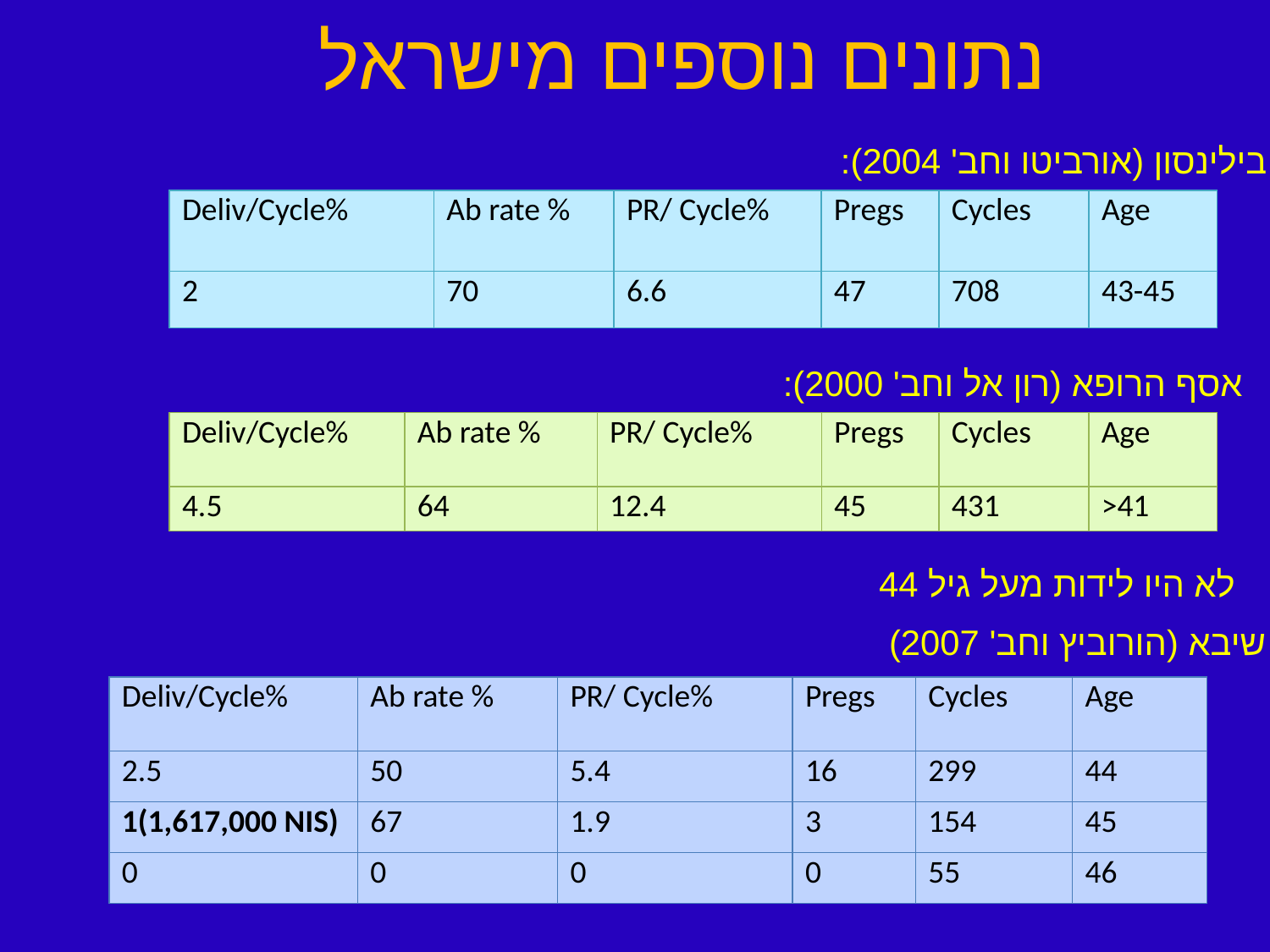

נתונים נוספים מישראל
בילינסון (אורביטו וחב' 2004):
| Deliv/Cycle% | Ab rate % | PR/ Cycle% | Pregs | Cycles | Age |
| --- | --- | --- | --- | --- | --- |
| 2 | 70 | 6.6 | 47 | 708 | 43-45 |
אסף הרופא (רון אל וחב' 2000):
| Deliv/Cycle% | Ab rate % | PR/ Cycle% | Pregs | Cycles | Age |
| --- | --- | --- | --- | --- | --- |
| 4.5 | 64 | 12.4 | 45 | 431 | >41 |
לא היו לידות מעל גיל 44
שיבא (הורוביץ וחב' 2007)
| Deliv/Cycle% | Ab rate % | PR/ Cycle% | Pregs | Cycles | Age |
| --- | --- | --- | --- | --- | --- |
| 2.5 | 50 | 5.4 | 16 | 299 | 44 |
| 1(1,617,000 NIS) | 67 | 1.9 | 3 | 154 | 45 |
| 0 | 0 | 0 | 0 | 55 | 46 |